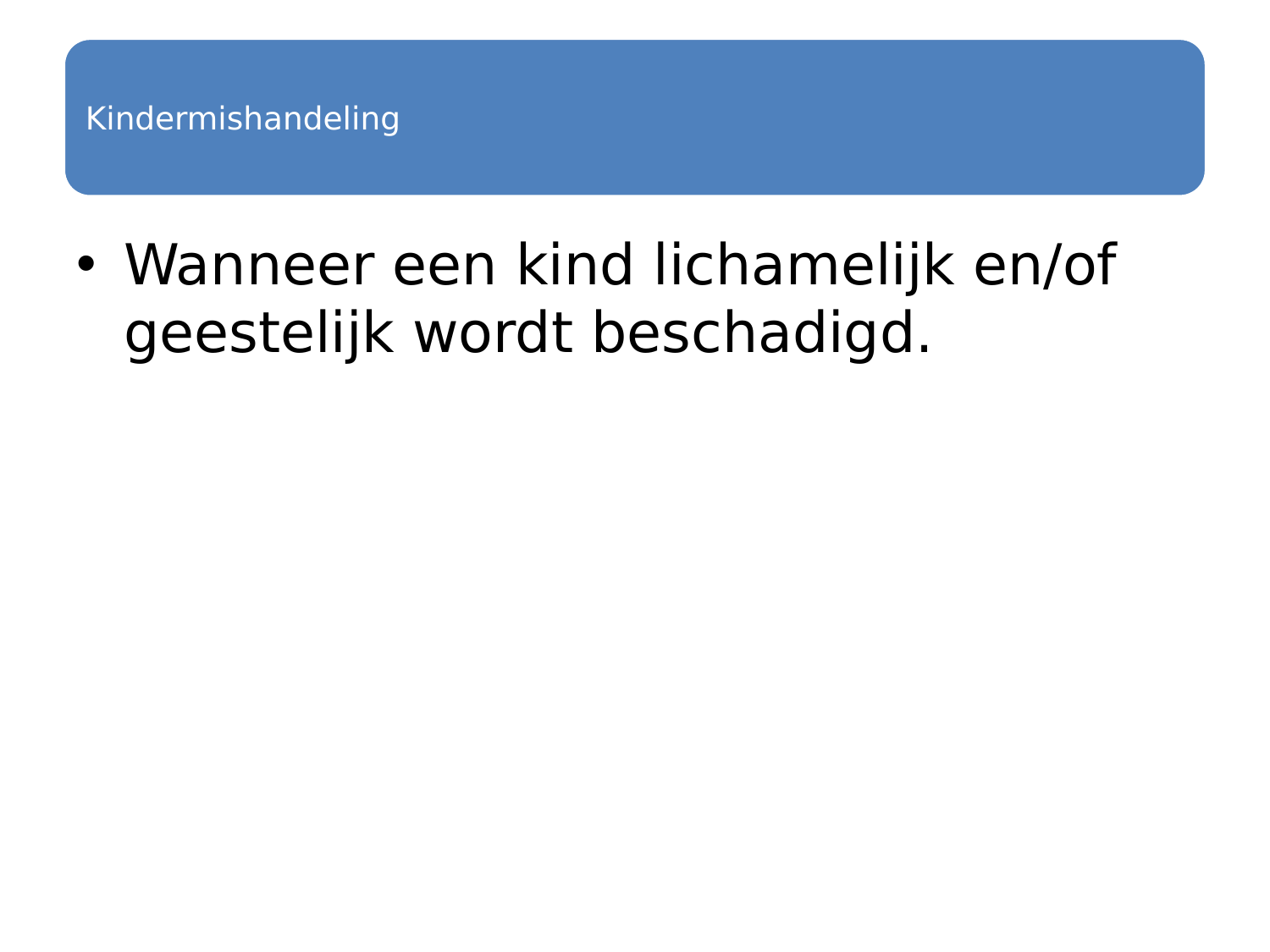

Kindermishandeling
Wanneer een kind lichamelijk en/of geestelijk wordt beschadigd.